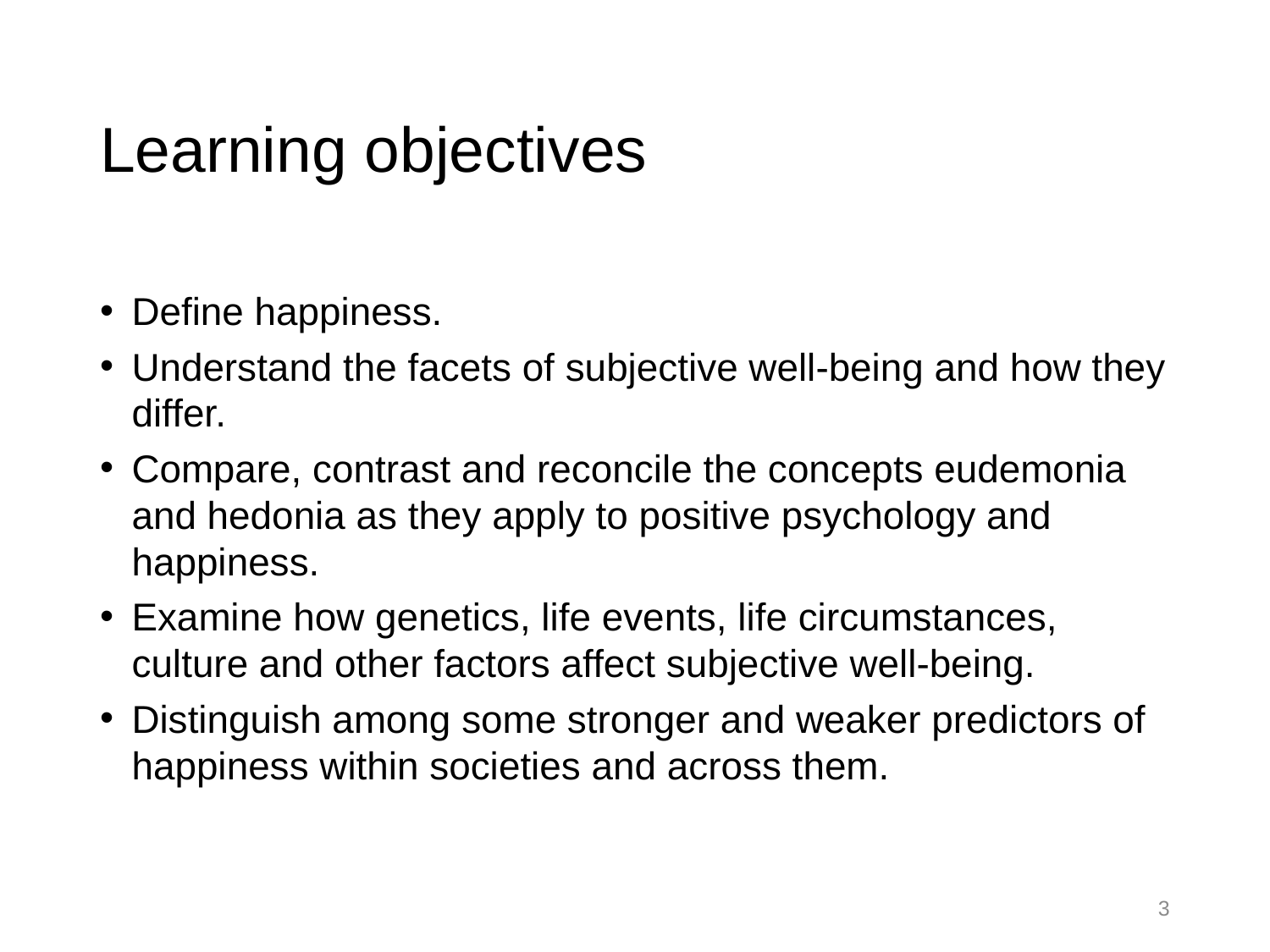

# Learning objectives
Define happiness.
Understand the facets of subjective well-being and how they differ.
Compare, contrast and reconcile the concepts eudemonia and hedonia as they apply to positive psychology and happiness.
Examine how genetics, life events, life circumstances, culture and other factors affect subjective well-being.
Distinguish among some stronger and weaker predictors of happiness within societies and across them.
3